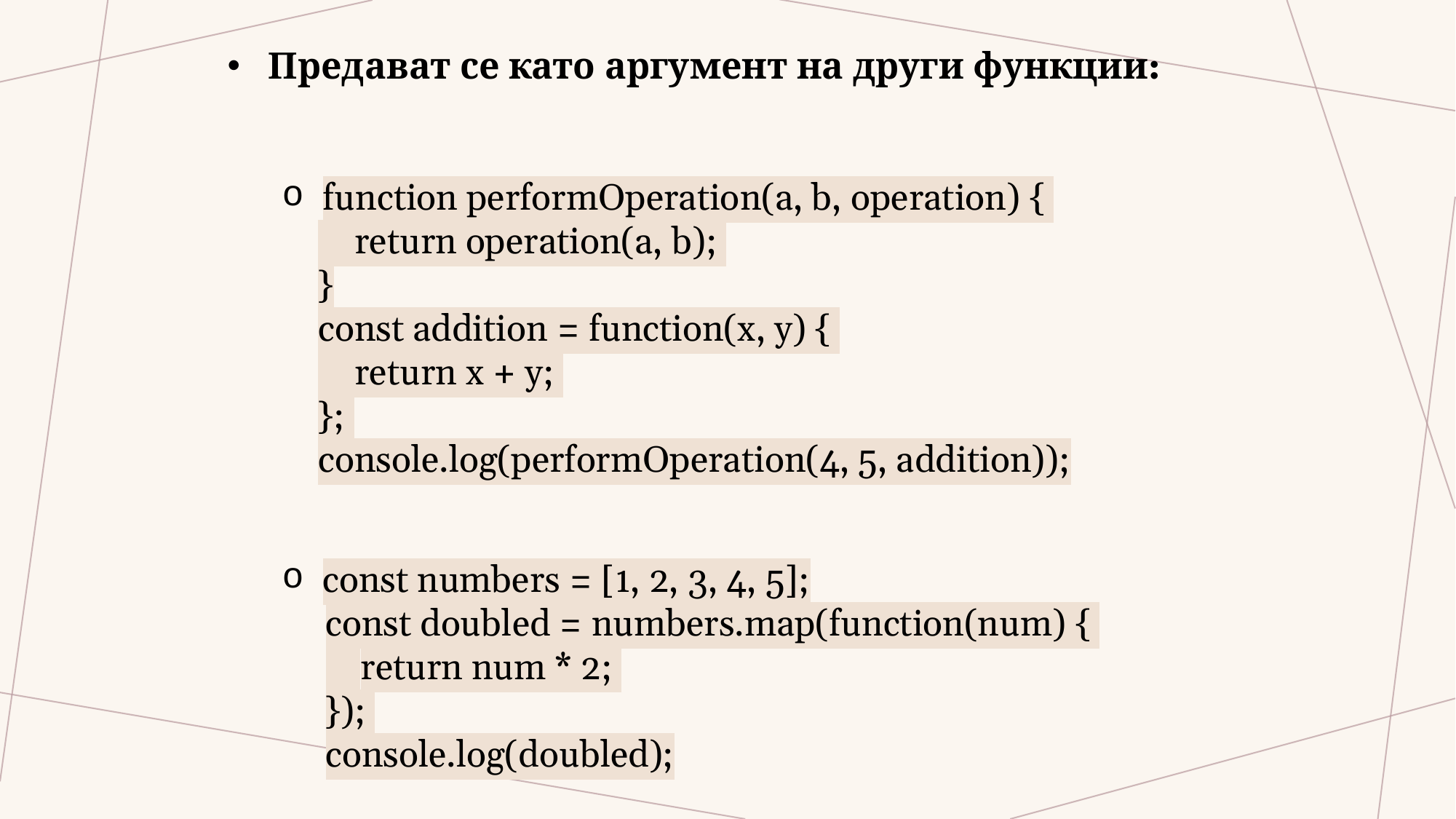

Предават се като аргумент на други функции:

function performOperation(a, b, operation) {
  return operation(a, b);
 }
 const addition = function(x, y) {
  return x + y;
 };
 console.log(performOperation(4, 5, addition));

const numbers = [1, 2, 3, 4, 5];
     const doubled = numbers.map(function(num) {
         return num * 2;
     });
     console.log(doubled);